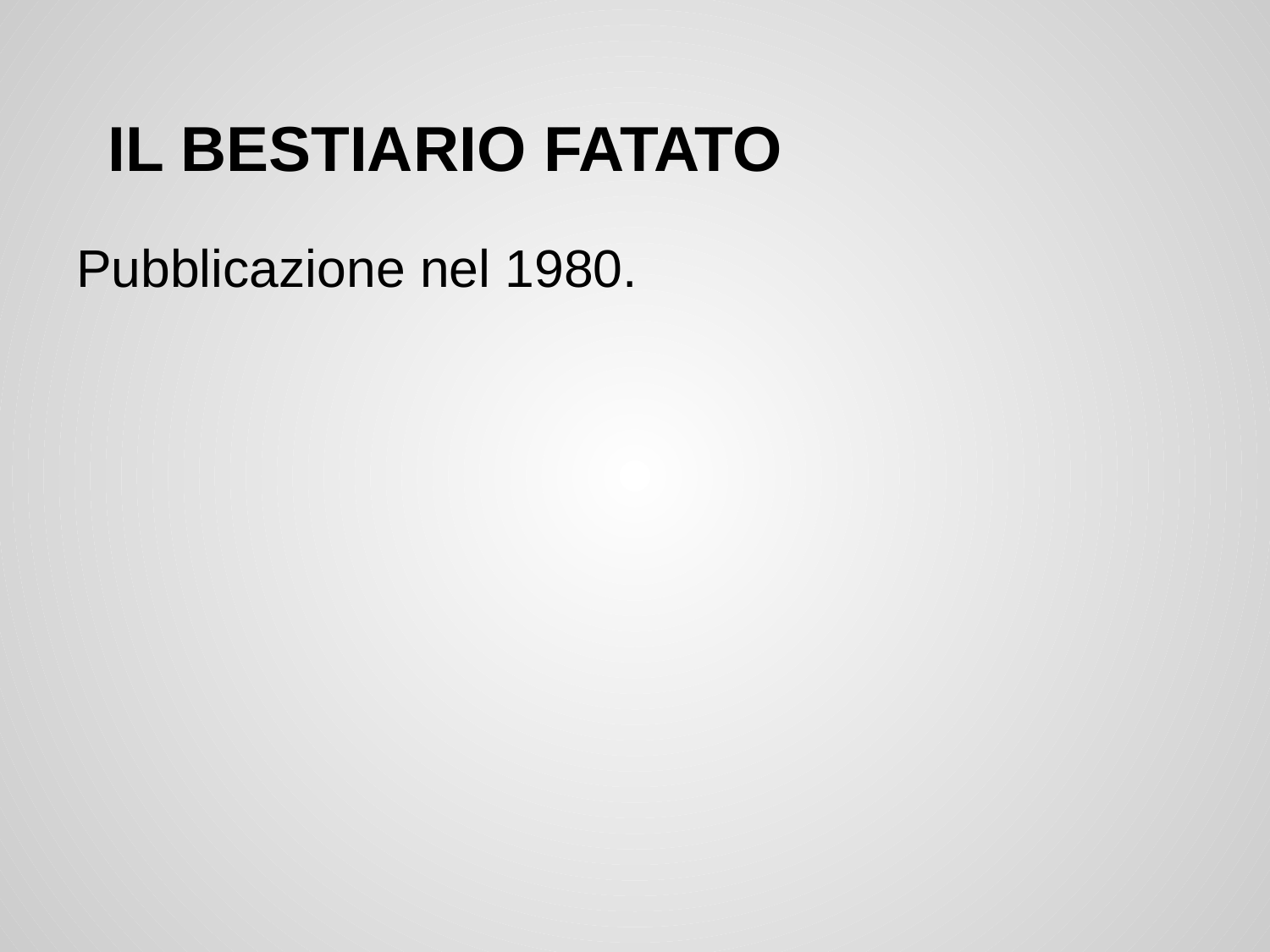

# IL BESTIARIO FATATO
Pubblicazione nel 1980.